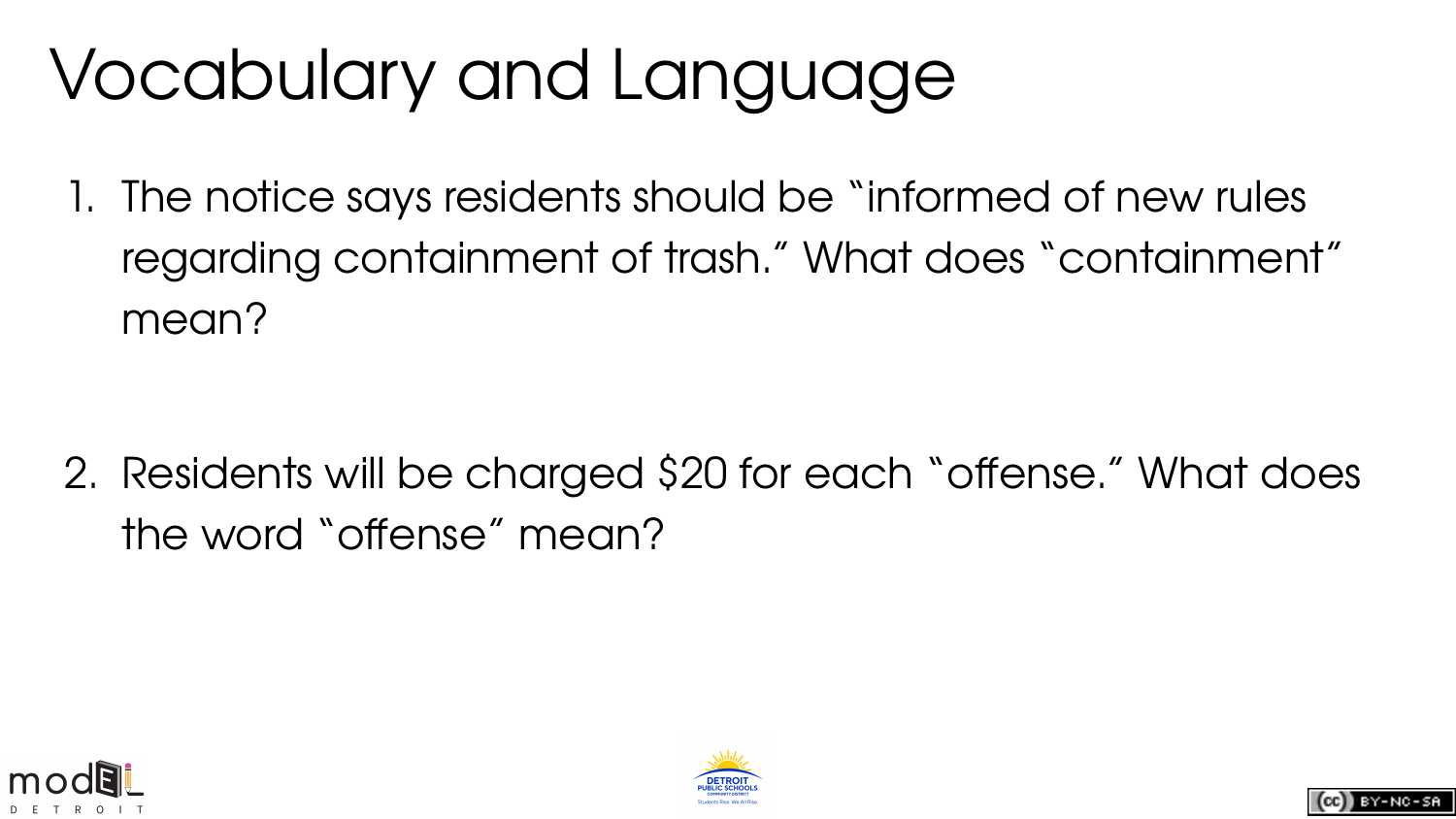

# Vocabulary and Language
The notice says residents should be “informed of new rules regarding containment of trash.” What does “containment” mean?

Residents will be charged $20 for each “offense.” What does the word “offense” mean?